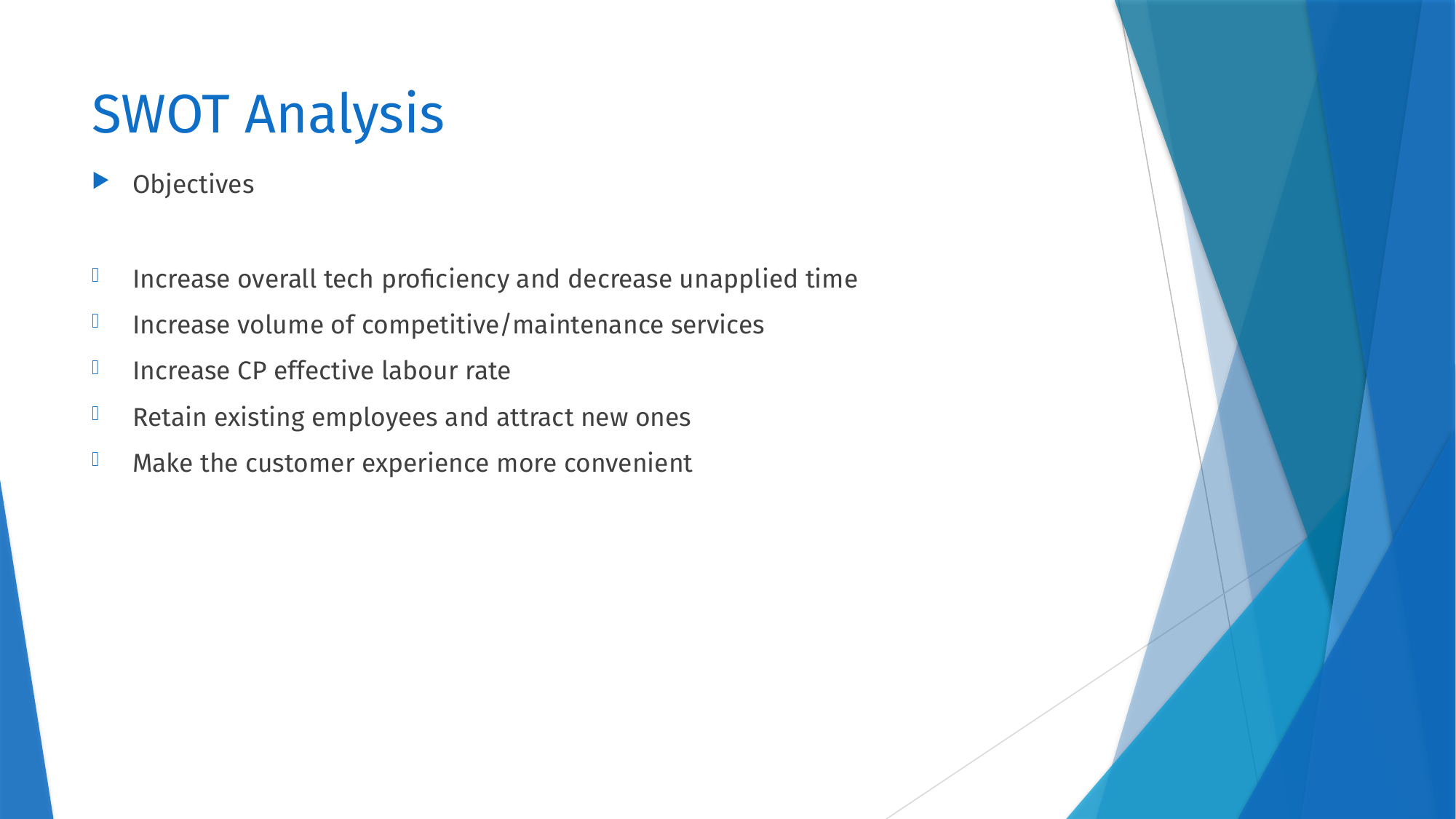

# SWOT Analysis
Objectives

Increase overall tech proficiency and decrease unapplied time
Increase volume of competitive/maintenance services
Increase CP effective labour rate
Retain existing employees and attract new ones
Make the customer experience more convenient